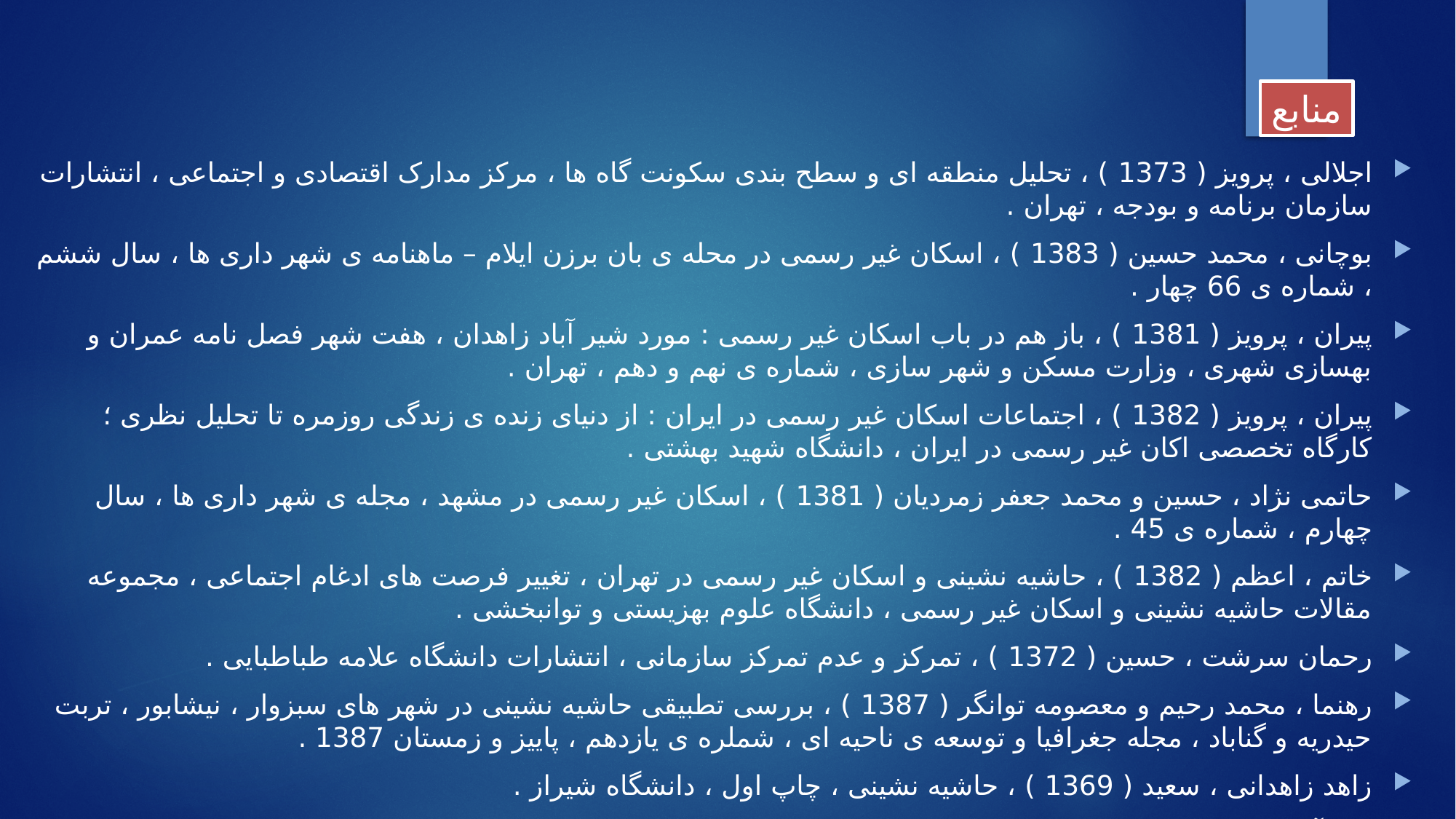

منابع
اجلالی ، پرویز ( 1373 ) ، تحلیل منطقه ای و سطح بندی سکونت گاه ها ، مرکز مدارک اقتصادی و اجتماعی ، انتشارات سازمان برنامه و بودجه ، تهران .
بوچانی ، محمد حسین ( 1383 ) ، اسکان غیر رسمی در محله ی بان برزن ایلام – ماهنامه ی شهر داری ها ، سال ششم ، شماره ی 66 چهار .
پیران ، پرویز ( 1381 ) ، باز هم در باب اسکان غیر رسمی : مورد شیر آباد زاهدان ، هفت شهر فصل نامه عمران و بهسازی شهری ، وزارت مسکن و شهر سازی ، شماره ی نهم و دهم ، تهران .
پیران ، پرویز ( 1382 ) ، اجتماعات اسکان غیر رسمی در ایران : از دنیای زنده ی زندگی روزمره تا تحلیل نظری ؛ کارگاه تخصصی اکان غیر رسمی در ایران ، دانشگاه شهید بهشتی .
حاتمی نژاد ، حسین و محمد جعفر زمردیان ( 1381 ) ، اسکان غیر رسمی در مشهد ، مجله ی شهر داری ها ، سال چهارم ، شماره ی 45 .
خاتم ، اعظم ( 1382 ) ، حاشیه نشینی و اسکان غیر رسمی در تهران ، تغییر فرصت های ادغام اجتماعی ، مجموعه مقالات حاشیه نشینی و اسکان غیر رسمی ، دانشگاه علوم بهزیستی و توانبخشی .
رحمان سرشت ، حسین ( 1372 ) ، تمرکز و عدم تمرکز سازمانی ، انتشارات دانشگاه علامه طباطبایی .
رهنما ، محمد رحیم و معصومه توانگر ( 1387 ) ، بررسی تطبیقی حاشیه نشینی در شهر های سبزوار ، نیشابور ، تربت حیدریه و گناباد ، مجله جغرافیا و توسعه ی ناحیه ای ، شملره ی یازدهم ، پاییز و زمستان 1387 .
زاهد زاهدانی ، سعید ( 1369 ) ، حاشیه نشینی ، چاپ اول ، دانشگاه شیراز .
شم آبادی ، احمد ( 1386 ) ، حاشیه و حاشیه نشینی در کلان شهر مشهد با تاکید بر مدیریت شهری ، پایان نامه ی کارشناسی ارشد ، دانشگاه فردوسی مشهد .